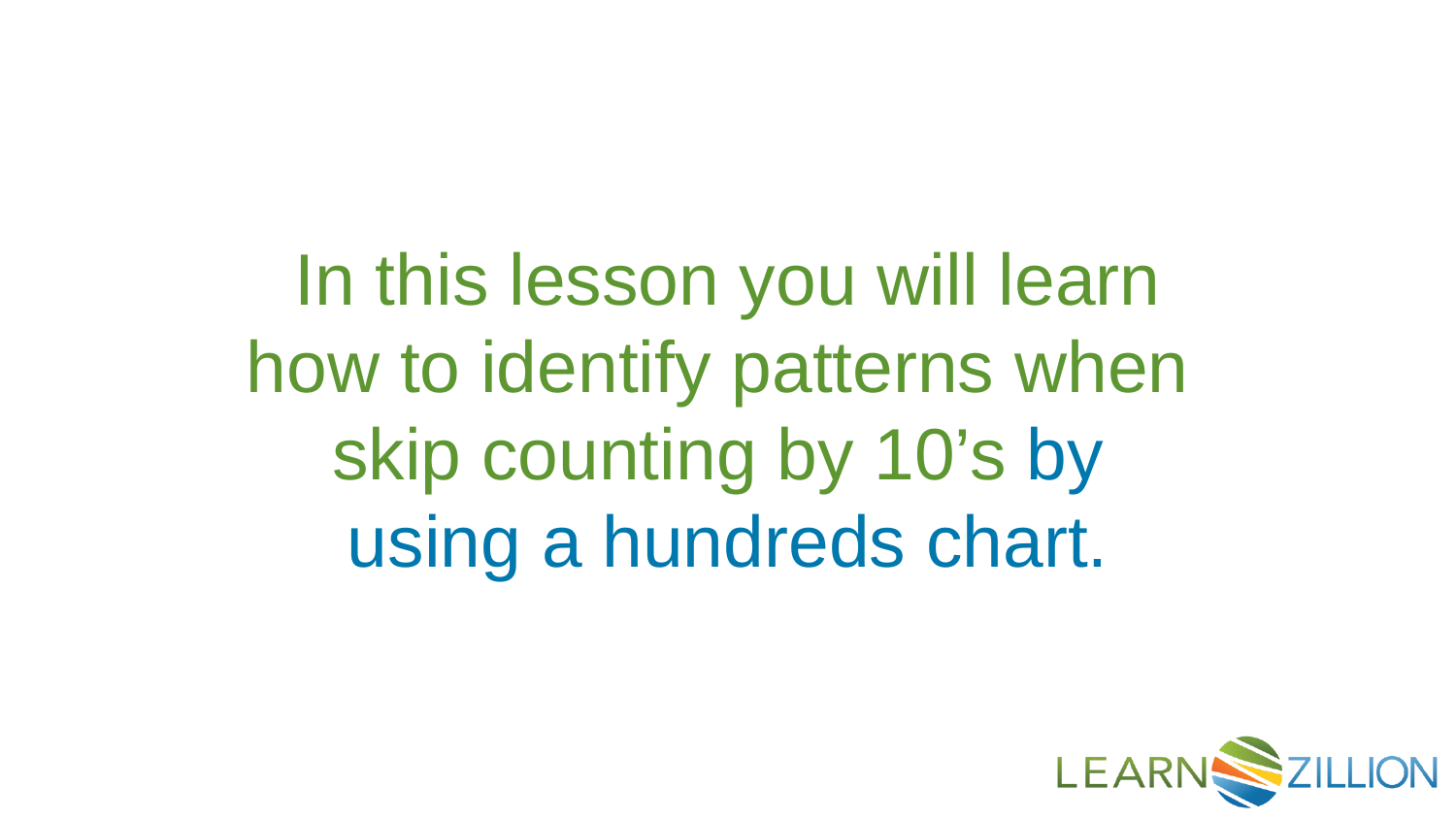

In this lesson you will learn
how to identify patterns when
skip counting by 10’s by
using a hundreds chart.